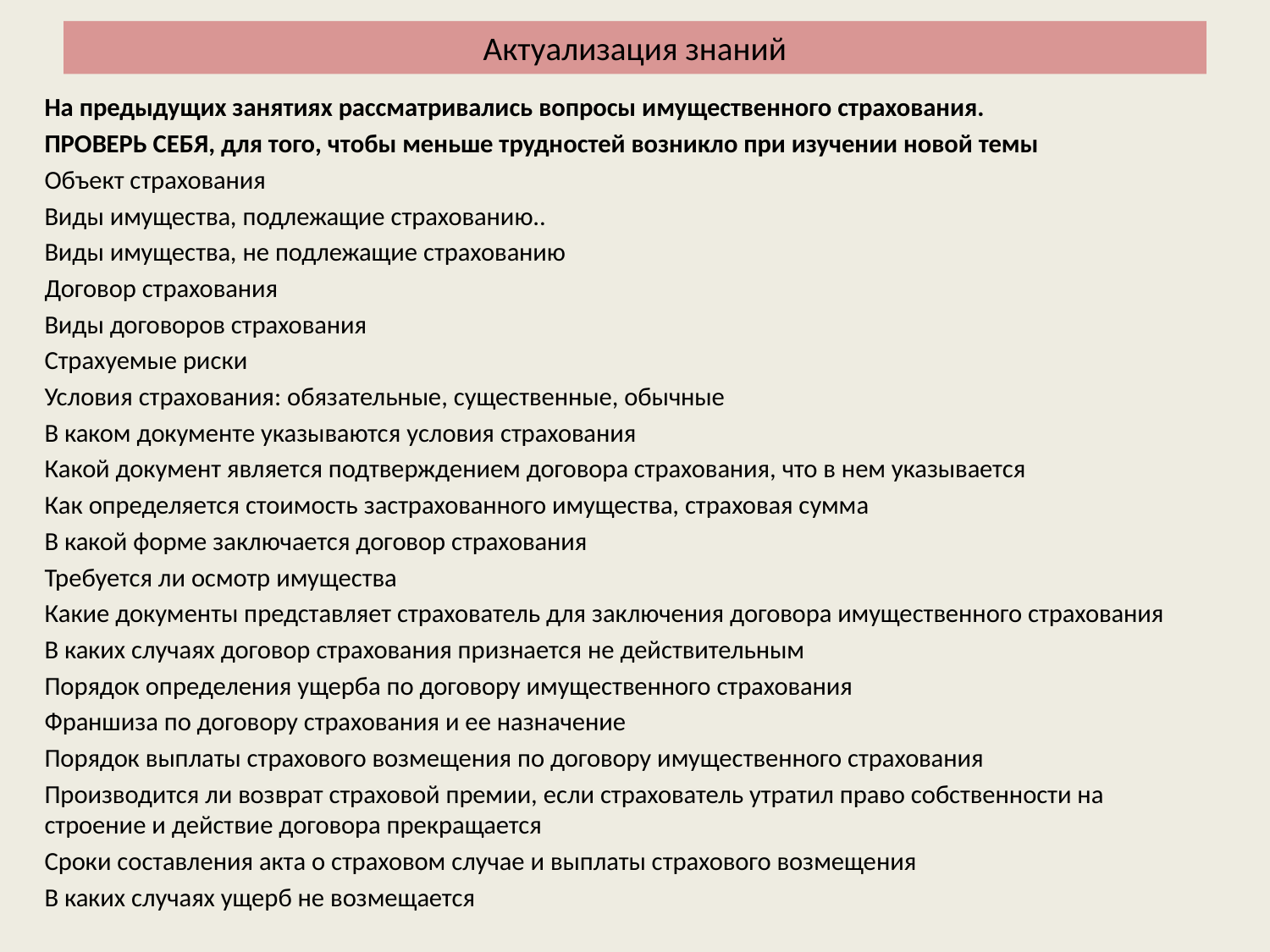

# Актуализация знаний
На предыдущих занятиях рассматривались вопросы имущественного страхования.
ПРОВЕРЬ СЕБЯ, для того, чтобы меньше трудностей возникло при изучении новой темы
Объект страхования
Виды имущества, подлежащие страхованию..
Виды имущества, не подлежащие страхованию
Договор страхования
Виды договоров страхования
Страхуемые риски
Условия страхования: обязательные, существенные, обычные
В каком документе указываются условия страхования
Какой документ является подтверждением договора страхования, что в нем указывается
Как определяется стоимость застрахованного имущества, страховая сумма
В какой форме заключается договор страхования
Требуется ли осмотр имущества
Какие документы представляет страхователь для заключения договора имущественного страхования
В каких случаях договор страхования признается не действительным
Порядок определения ущерба по договору имущественного страхования
Франшиза по договору страхования и ее назначение
Порядок выплаты страхового возмещения по договору имущественного страхования
Производится ли возврат страховой премии, если страхователь утратил право собственности на строение и действие договора прекращается
Сроки составления акта о страховом случае и выплаты страхового возмещения
В каких случаях ущерб не возмещается